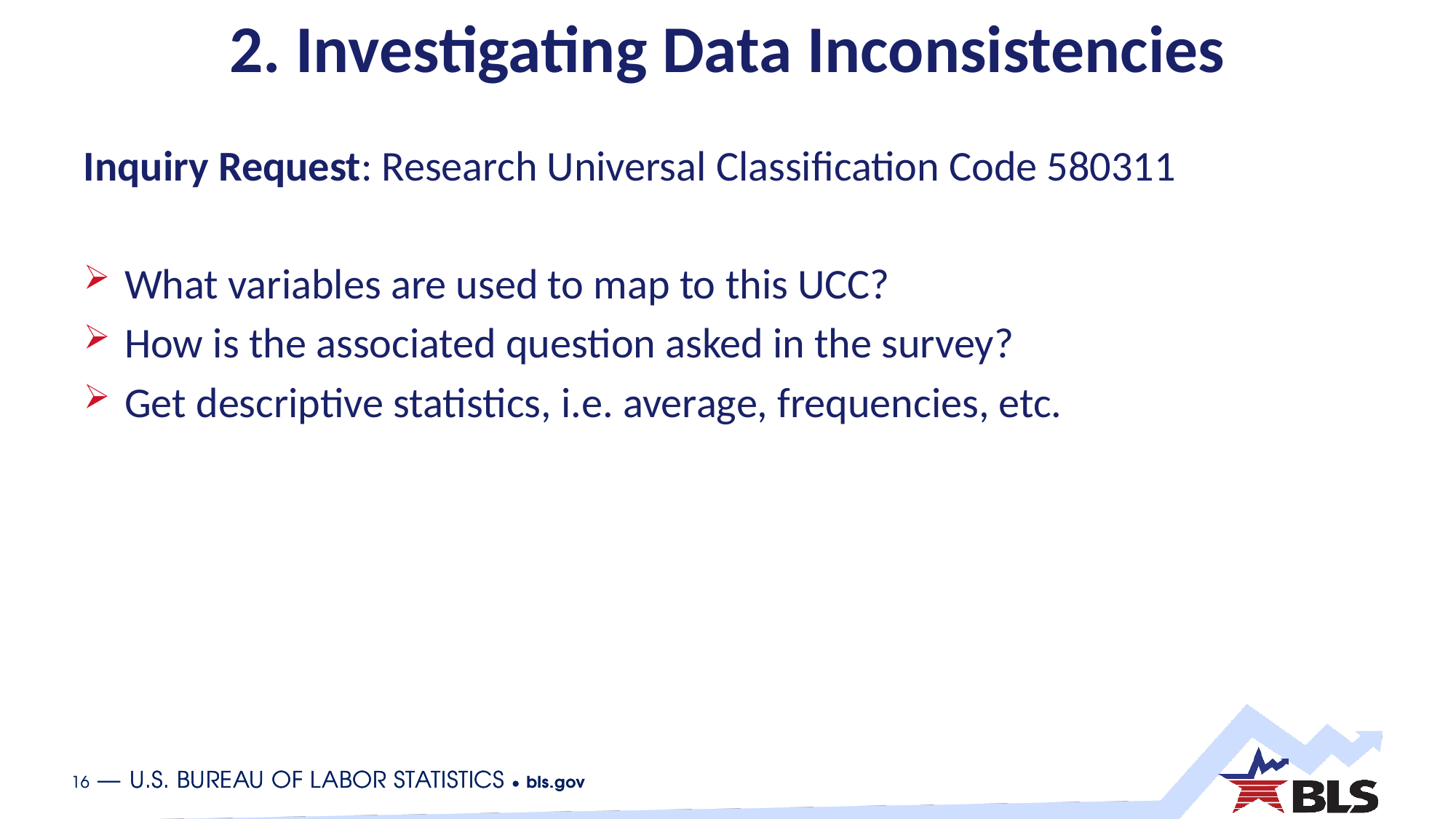

# 2. Investigating Data Inconsistencies
Inquiry Request: Research Universal Classification Code 580311
What variables are used to map to this UCC?
How is the associated question asked in the survey?
Get descriptive statistics, i.e. average, frequencies, etc.